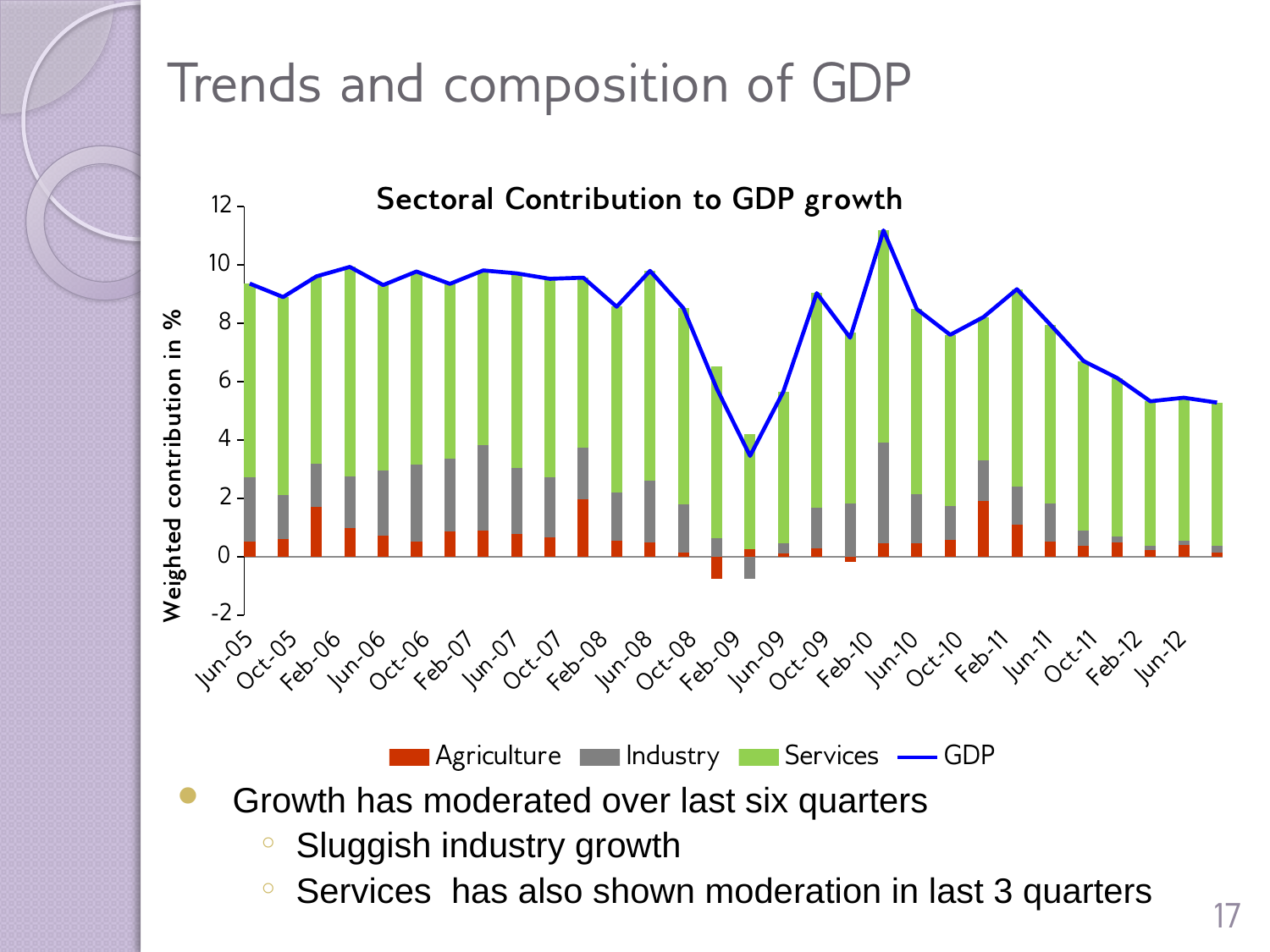

# Trends and composition of GDP

### Chart: Sectoral Contribution to GDP growth

| Category | Agriculture | Industry | Services | GDP |
|---|---|---|---|---|
| 38504 | 0.5264740626272455 | 2.189924906582869 | 6.647328564994878 | 9.363727534205005 |
| 38596 | 0.5999024289968263 | 1.4987427237944417 | 6.803912684085652 | 8.902557836876936 |
| 38687 | 1.7091007792034858 | 1.4742898698425462 | 6.429773101475703 | 9.613163750521721 |
| 38777 | 0.9828144185884655 | 1.7733660772431488 | 7.180088189821881 | 9.936268685653475 |
| 38869 | 0.7084789870526632 | 2.2534499703320305 | 6.352497569331611 | 9.31442652671632 |
| 38961 | 0.5216170660768112 | 2.6349371773125854 | 6.621373006715621 | 9.777927250105016 |
| 39052 | 0.8712380480716887 | 2.4899023288301665 | 5.994827936617687 | 9.35596831351955 |
| 39142 | 0.8970379096020932 | 2.922071315361676 | 5.998001306837842 | 9.817110531801621 |
| 39234 | 0.7879635469071188 | 2.254969453925735 | 6.672957216239235 | 9.715890217072102 |
| 39326 | 0.6624826084692653 | 2.0653086035554407 | 6.801254006560649 | 9.529045218585368 |
| 39417 | 1.9695846568927995 | 1.7618383359786718 | 5.836550107985357 | 9.567973100856817 |
| 39508 | 0.5592854981068907 | 1.6279294804090476 | 6.384687127477564 | 8.5719021059935 |
| 39600 | 0.4824468546066643 | 2.1325072427361498 | 7.18580346927336 | 9.800757566616172 |
| 39692 | 0.15057593637337624 | 1.65511919489413 | 6.7151118761518465 | 8.52080700741936 |
| 39783 | -0.7641713872942246 | 0.6244778552119916 | 5.908363772485742 | 5.7686702404035035 |
| 39873 | 0.2547675281860864 | -0.7498907258741213 | 3.9509352063692873 | 3.4558120086812534 |
| 39965 | 0.10050482193362992 | 0.3708488061805471 | 5.1925826242548325 | 5.663936252369 |
| 40057 | 0.27954360228198677 | 1.403830480847593 | 7.353402607986948 | 9.036776691116527 |
| 40148 | -0.18036982727077586 | 1.8244357336867647 | 5.866489461222332 | 7.51055536763831 |
| 40238 | 0.4606212796766664 | 3.439171138310108 | 7.288190737168172 | 11.187983155154946 |
| 40330 | 0.4608373359555244 | 1.6689043530880099 | 6.357928973941986 | 8.487670662985524 |
| 40422 | 0.5740419786883192 | 1.172282667090225 | 5.8610396102045685 | 7.607364255983106 |
| 40513 | 1.9023868349447333 | 1.410737585320647 | 4.90440486865634 | 8.217529288921723 |
| 40603 | 1.1035178546848001 | 1.290459779873412 | 6.777798750588325 | 9.171776385146531 |
| 40695 | 0.5171651956712912 | 1.3085133548717183 | 6.13390691549395 | 7.959585466036948 |
| 40787 | 0.3592865323119118 | 0.5454417583333567 | 5.803111327597585 | 6.7078396182428595 |
| 40878 | 0.500262211864018 | 0.18267690586831678 | 5.447510888525897 | 6.1304500062582346 |
| 40969 | 0.23986699726082183 | 0.14413160143874765 | 4.945473104997878 | 5.32947170369744 |
| 41061 | 0.3918504155035219 | 0.15653027516714357 | 4.903781106254908 | 5.452161796925573 |
| 41153 | 0.13401324509777696 | 0.22783065347527356 | 4.92203716406167 | 5.283881062634715 |
Growth has moderated over last six quarters
Sluggish industry growth
Services  has also shown moderation in last 3 quarters

17